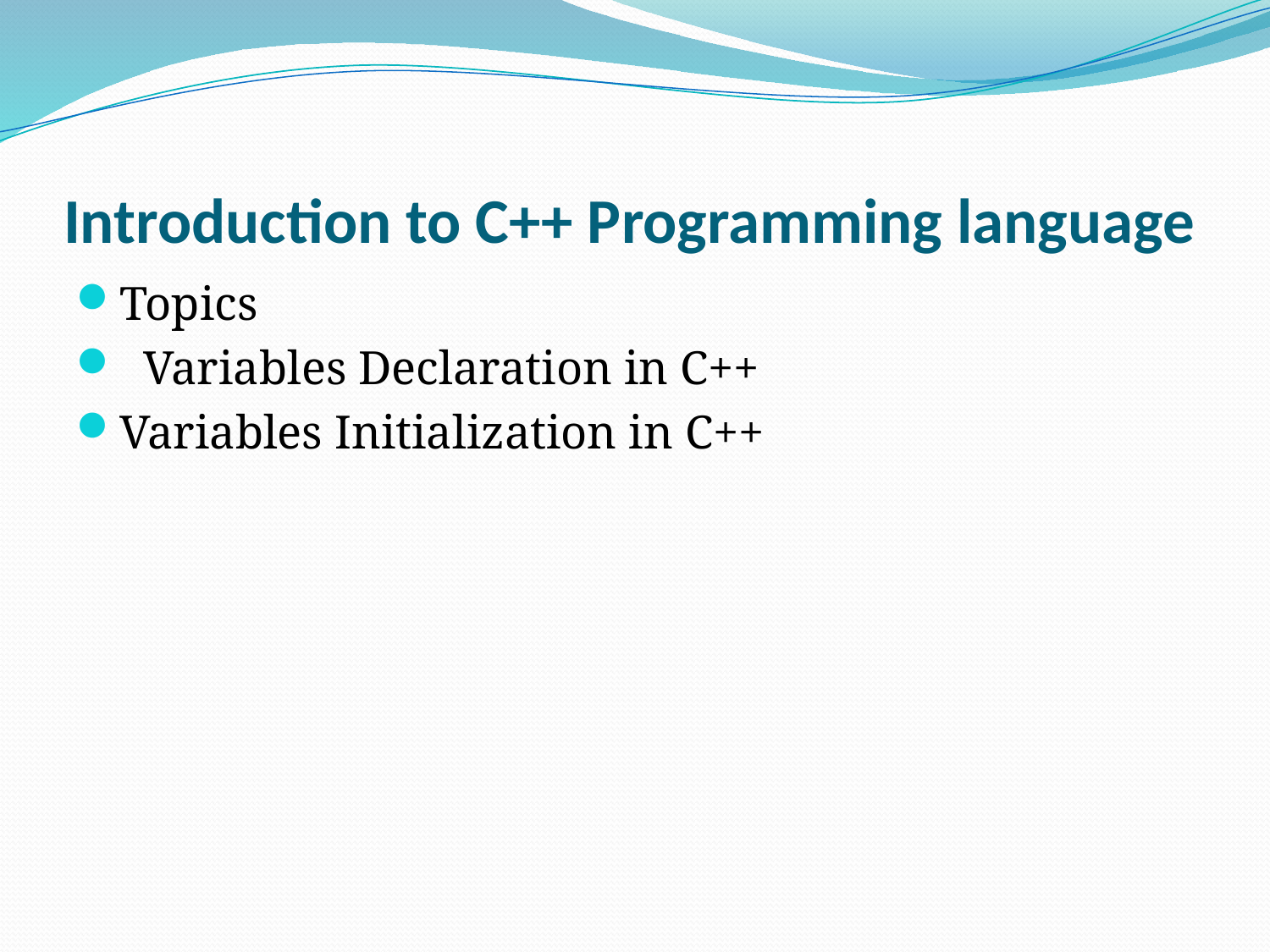

# Introduction to C++ Programming language
Topics
  Variables Declaration in C++
Variables Initialization in C++